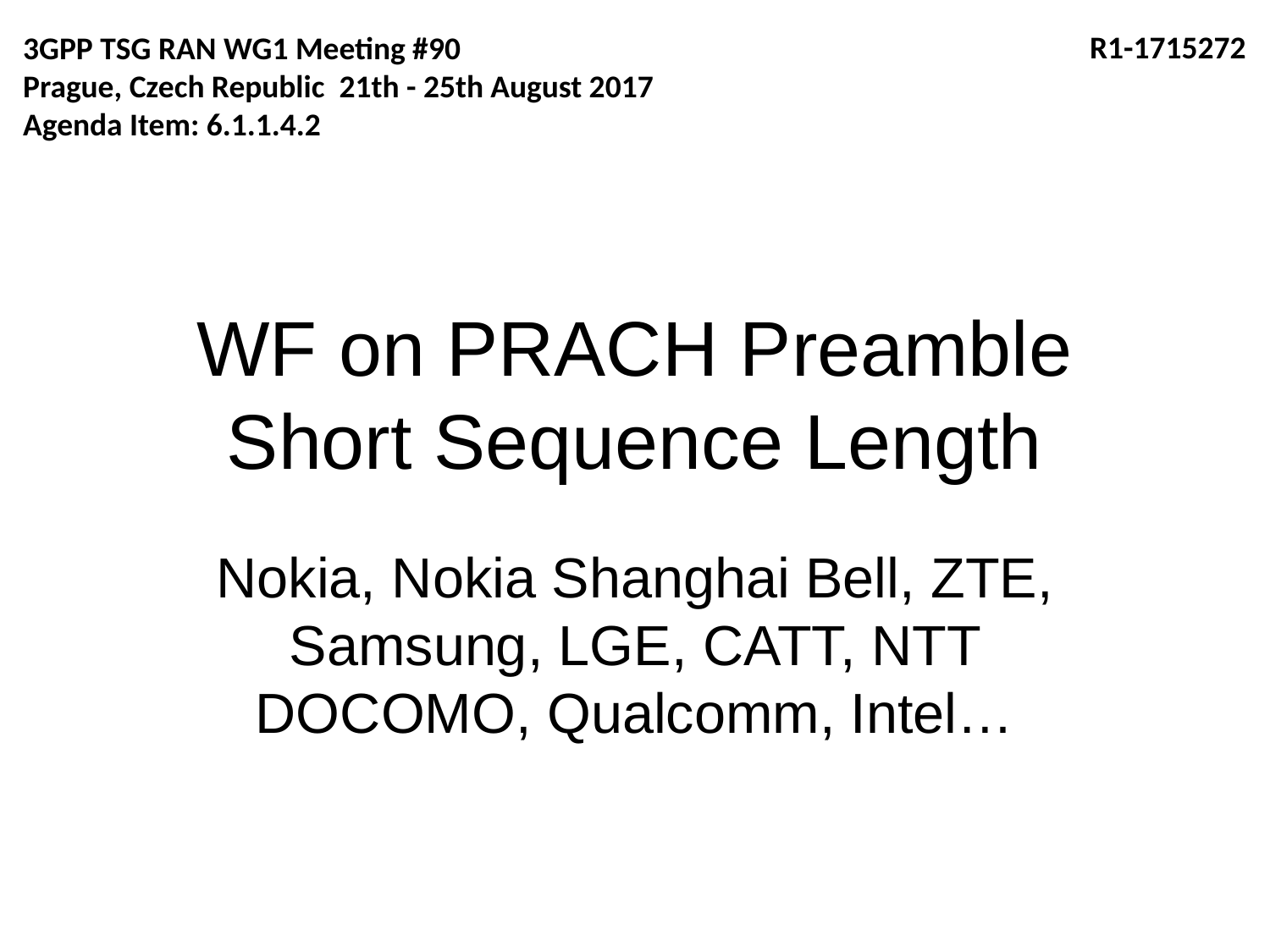

3GPP TSG RAN WG1 Meeting #90
Prague, Czech Republic  21th - 25th August 2017
Agenda Item: 6.1.1.4.2

 R1-1715272
# WF on PRACH Preamble Short Sequence Length
Nokia, Nokia Shanghai Bell, ZTE, Samsung, LGE, CATT, NTT DOCOMO, Qualcomm, Intel…